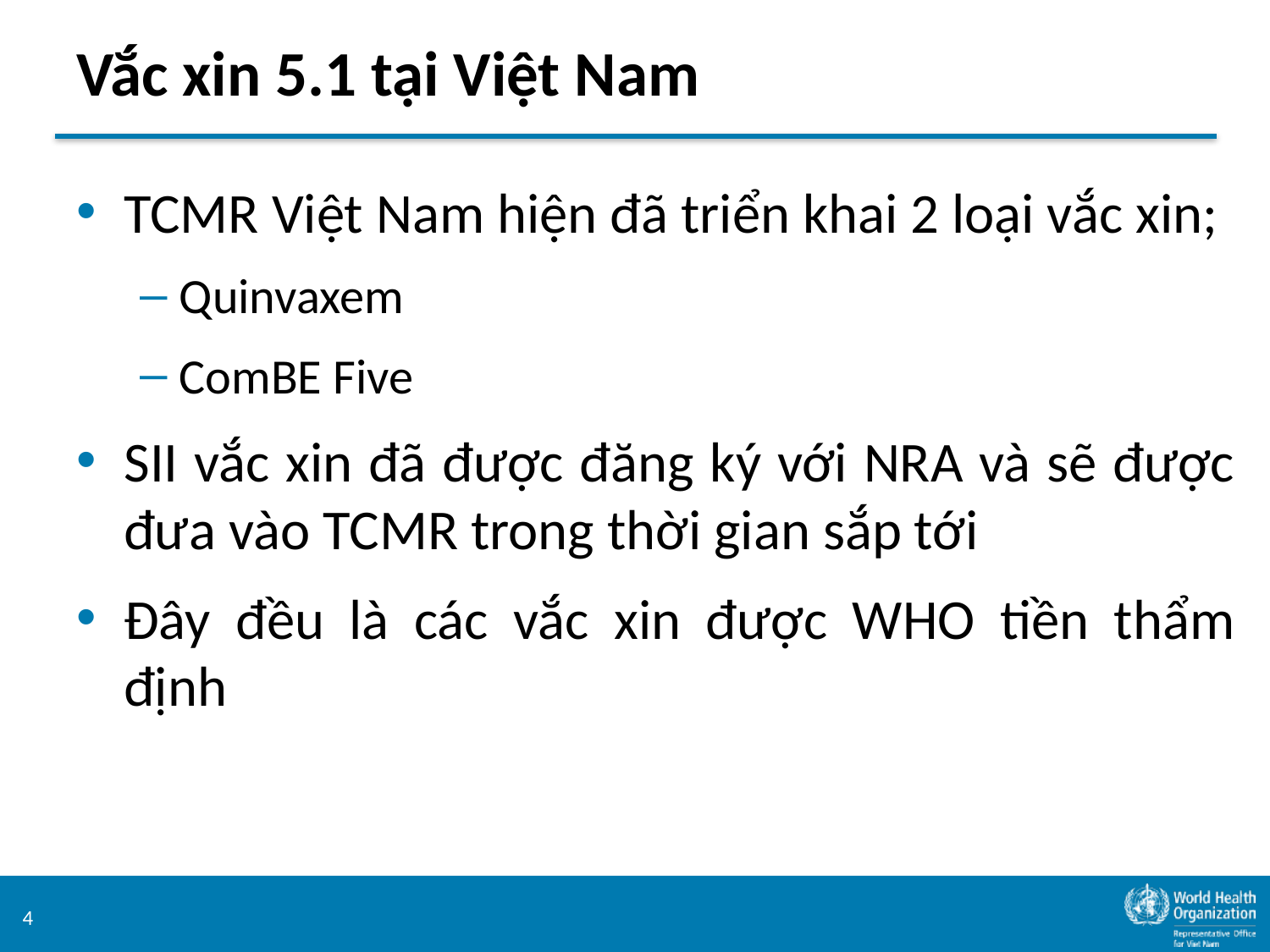

# Vắc xin 5.1 tại Việt Nam
TCMR Việt Nam hiện đã triển khai 2 loại vắc xin;
Quinvaxem
ComBE Five
SII vắc xin đã được đăng ký với NRA và sẽ được đưa vào TCMR trong thời gian sắp tới
Đây đều là các vắc xin được WHO tiền thẩm định
4